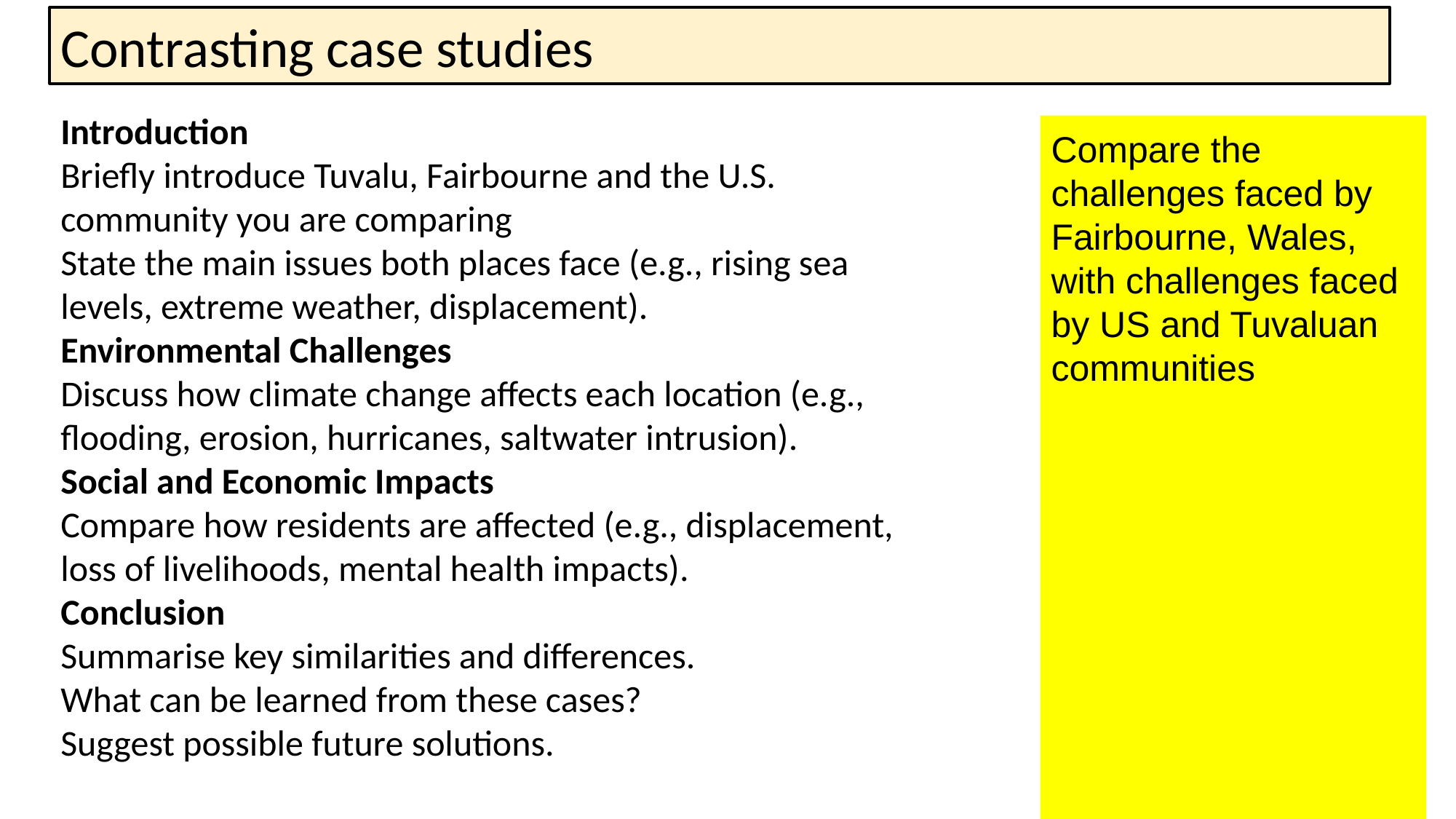

Contrasting case studies
Introduction
Briefly introduce Tuvalu, Fairbourne and the U.S. community you are comparing
State the main issues both places face (e.g., rising sea levels, extreme weather, displacement).
Environmental Challenges
Discuss how climate change affects each location (e.g., flooding, erosion, hurricanes, saltwater intrusion).
Social and Economic Impacts
Compare how residents are affected (e.g., displacement, loss of livelihoods, mental health impacts).
Conclusion
Summarise key similarities and differences.
What can be learned from these cases?
Suggest possible future solutions.

Compare the challenges faced by Fairbourne, Wales, with challenges faced by US and Tuvaluan communities